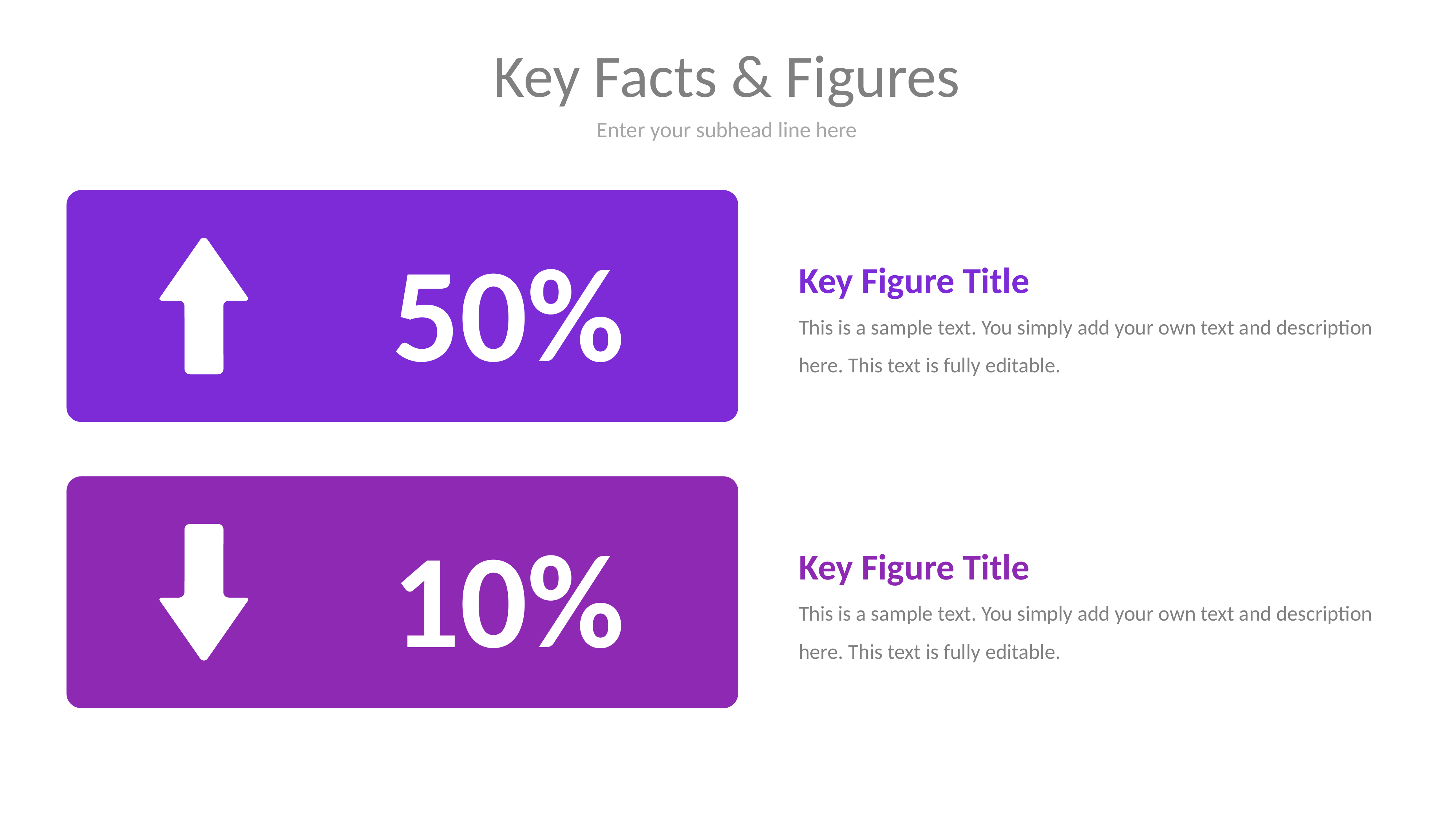

# Key Facts & Figures
Enter your subhead line here

50%
Key Figure Title
This is a sample text. You simply add your own text and description here. This text is fully editable.

10%
Key Figure Title
This is a sample text. You simply add your own text and description here. This text is fully editable.